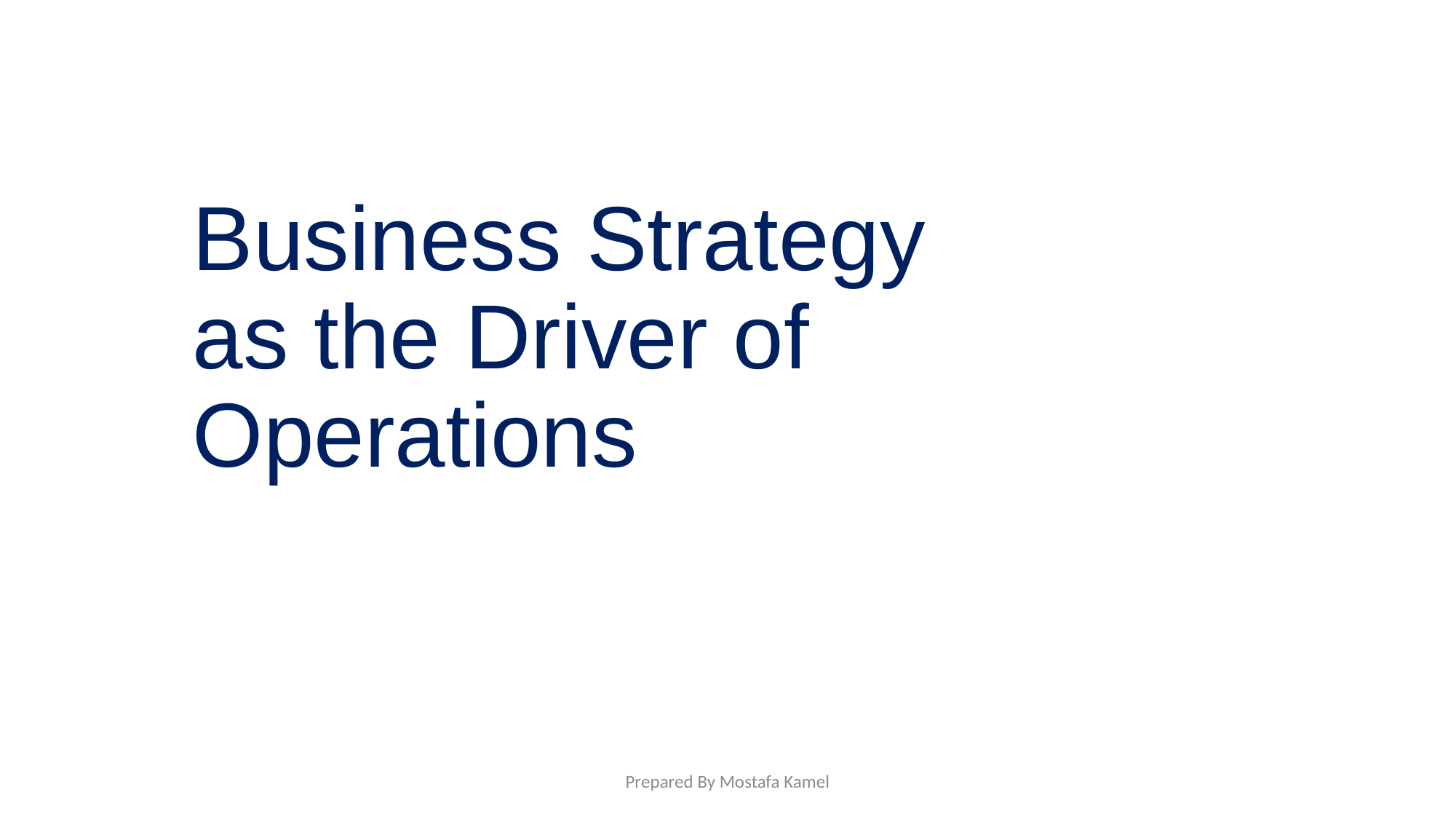

# Business Strategy as the Driver of Operations
Prepared By Mostafa Kamel